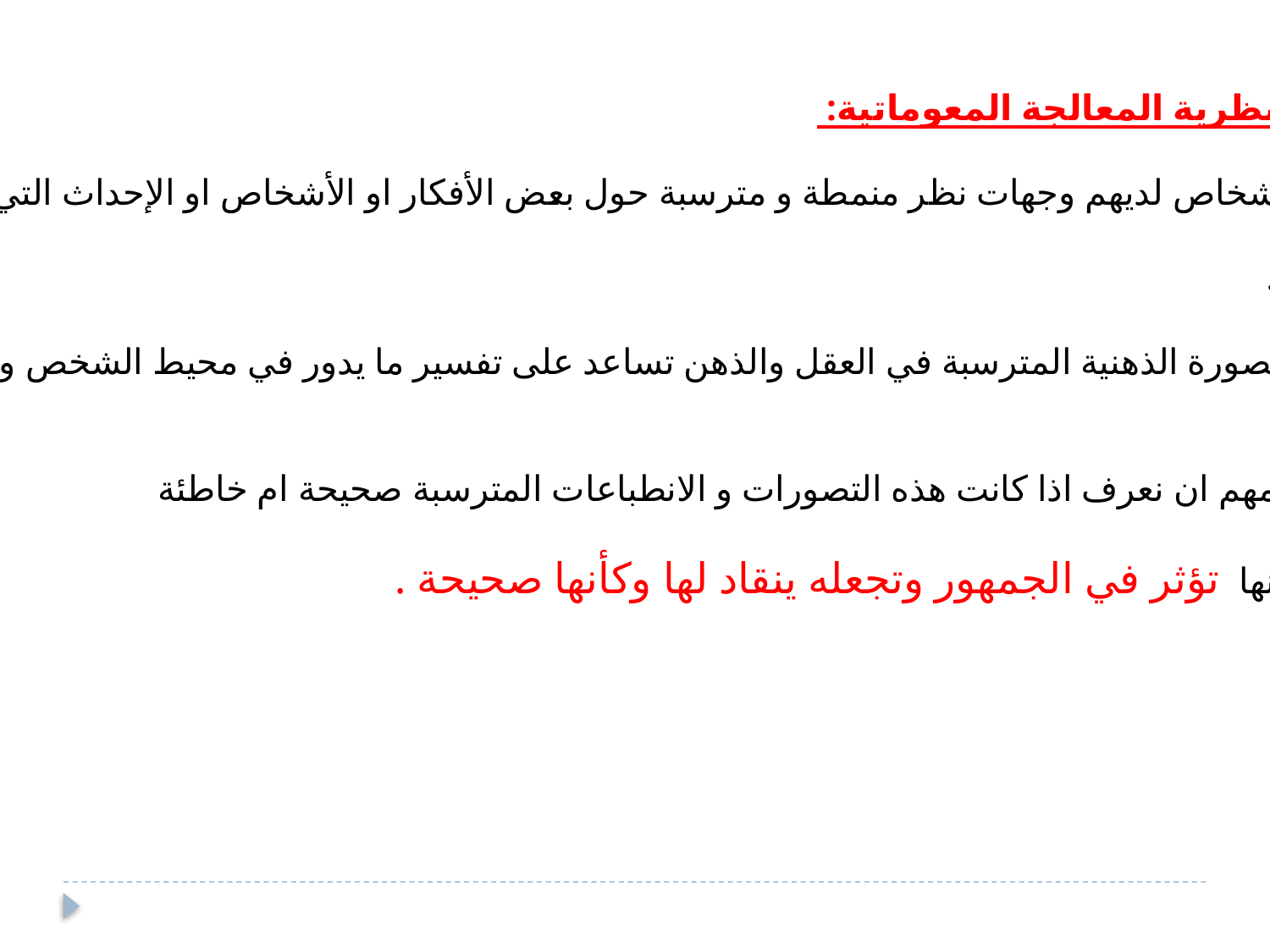

ثانيا : نظرية المعالجة المعوماتية:

( ان الأشخاص لديهم وجهات نظر منمطة و مترسبة حول بعض الأفكار او الأشخاص او الإحداث التي تقع

حولهم .

وهذه الصورة الذهنية المترسبة في العقل والذهن تساعد على تفسير ما يدور في محيط الشخص و بيئته )

ليس المهم ان نعرف اذا كانت هذه التصورات و الانطباعات المترسبة صحيحة ام خاطئة

المهم انها  تؤثر في الجمهور وتجعله ينقاد لها وكأنها صحيحة .